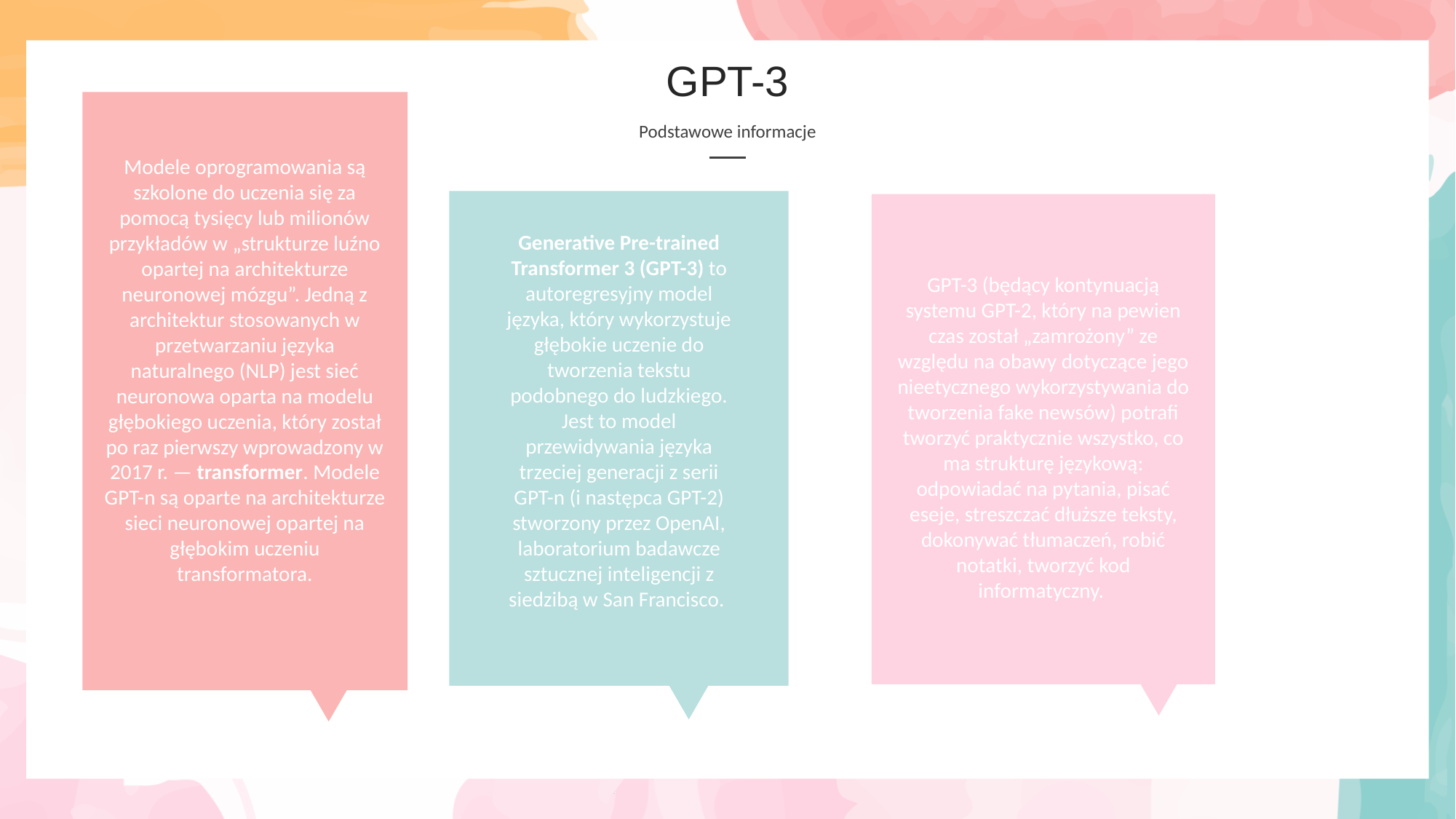

GPT-3

Podstawowe informacje
Modele oprogramowania są szkolone do uczenia się za pomocą tysięcy lub milionów przykładów w „strukturze luźno opartej na architekturze neuronowej mózgu”. Jedną z architektur stosowanych w przetwarzaniu języka naturalnego (NLP) jest sieć neuronowa oparta na modelu głębokiego uczenia, który został po raz pierwszy wprowadzony w 2017 r. — transformer. Modele GPT-n są oparte na architekturze sieci neuronowej opartej na głębokim uczeniu transformatora.

Generative Pre-trained Transformer 3 (GPT-3) to autoregresyjny model języka, który wykorzystuje głębokie uczenie do tworzenia tekstu podobnego do ludzkiego. Jest to model przewidywania języka trzeciej generacji z serii GPT-n (i następca GPT-2) stworzony przez OpenAI, laboratorium badawcze sztucznej inteligencji z siedzibą w San Francisco.
GPT-3 (będący kontynuacją systemu GPT-2, który na pewien czas został „zamrożony” ze względu na obawy dotyczące jego nieetycznego wykorzystywania do tworzenia fake newsów) potrafi tworzyć praktycznie wszystko, co ma strukturę językową: odpowiadać na pytania, pisać eseje, streszczać dłuższe teksty, dokonywać tłumaczeń, robić notatki, tworzyć kod informatyczny.
Keyword